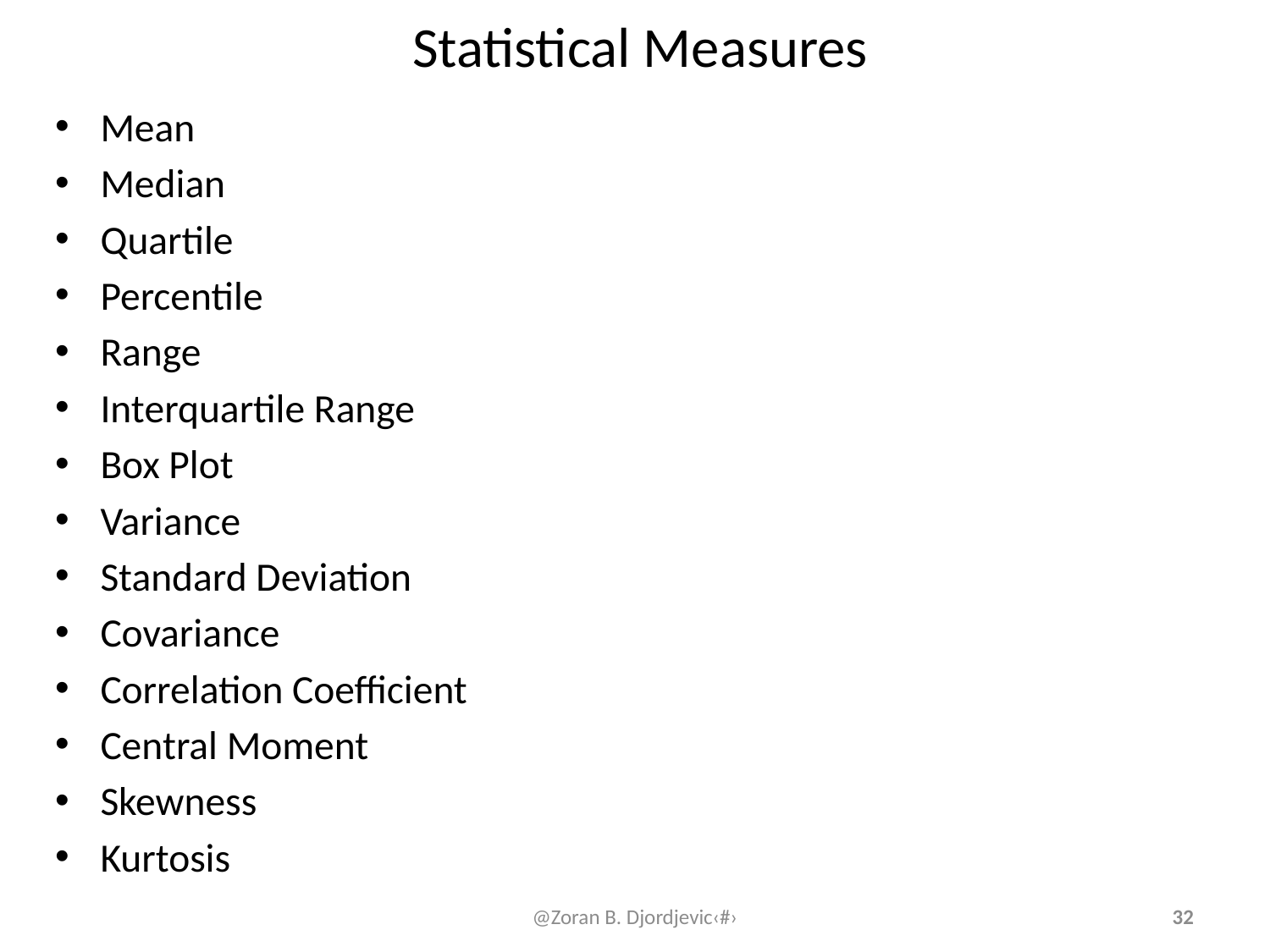

# Statistical Measures
Mean
Median
Quartile
Percentile
Range
Interquartile Range
Box Plot
Variance
Standard Deviation
Covariance
Correlation Coefficient
Central Moment
Skewness
Kurtosis
@Zoran B. Djordjevic‹#›
32